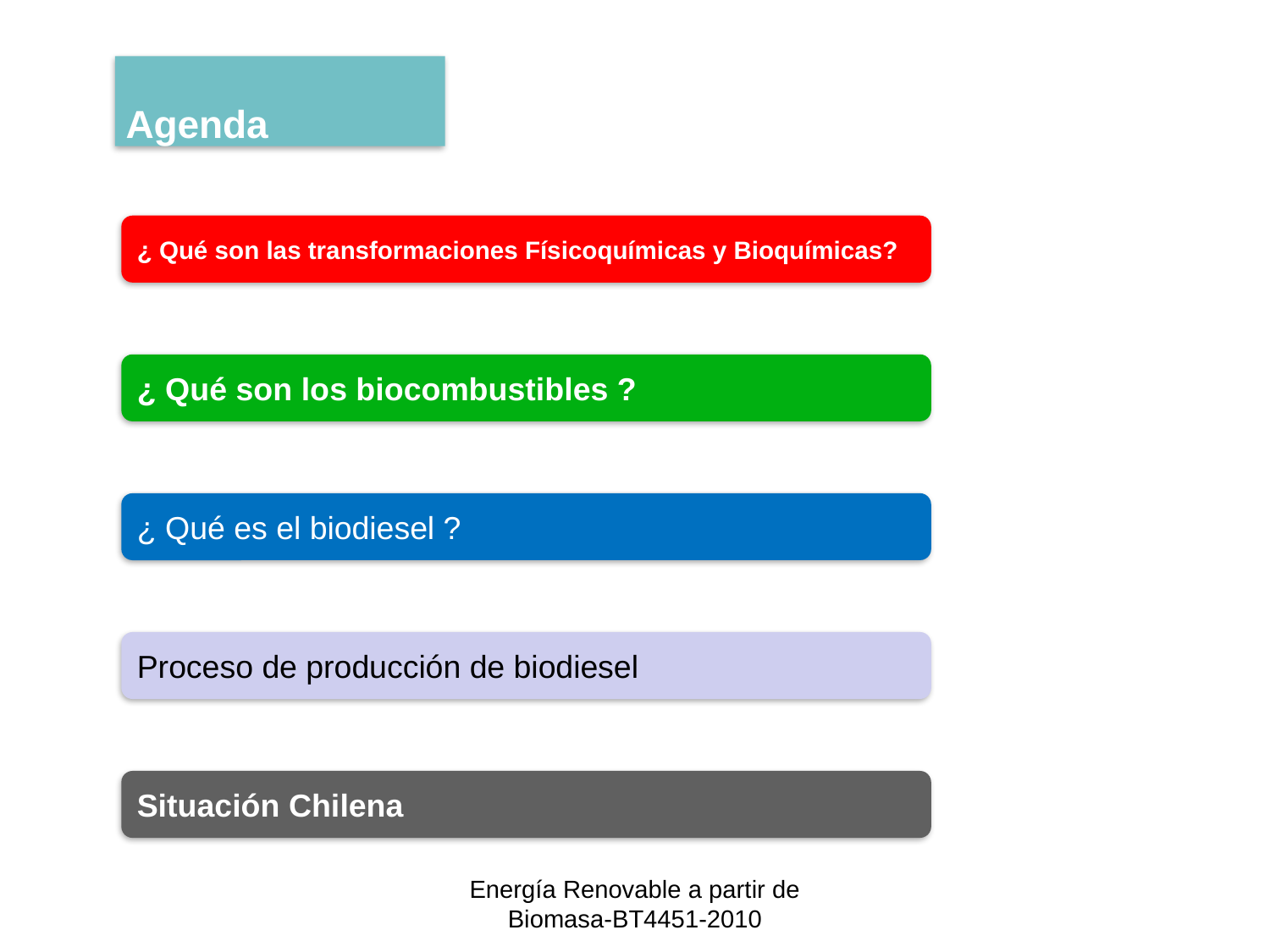

Agenda
¿ Qué son las transformaciones Físicoquímicas y Bioquímicas?
¿ Qué son los biocombustibles ?
¿ Qué es el biodiesel ?
Situación Chilena
Proceso de producción de biodiesel
Energía Renovable a partir de Biomasa-BT4451-2010